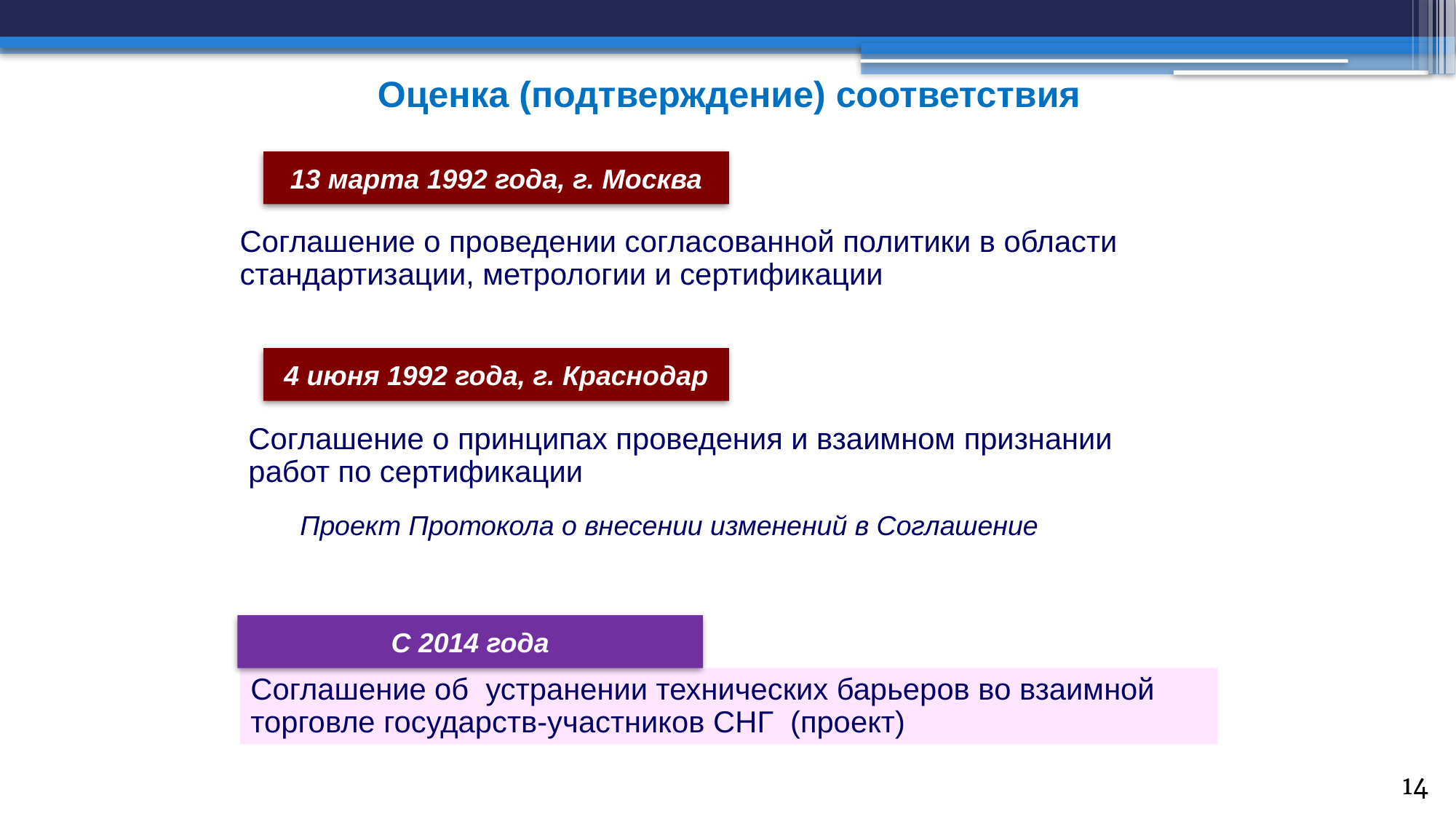

Оценка (подтверждение) соответствия
13 марта 1992 года, г. Москва
Соглашение о проведении согласованной политики в области стандартизации, метрологии и сертификации
4 июня 1992 года, г. Краснодар
Соглашение о принципах проведения и взаимном признании работ по сертификации
Проект Протокола о внесении изменений в Соглашение
С 2014 года
Соглашение об  устранении технических барьеров во взаимной  торговле государств-участников СНГ  (проект)
14